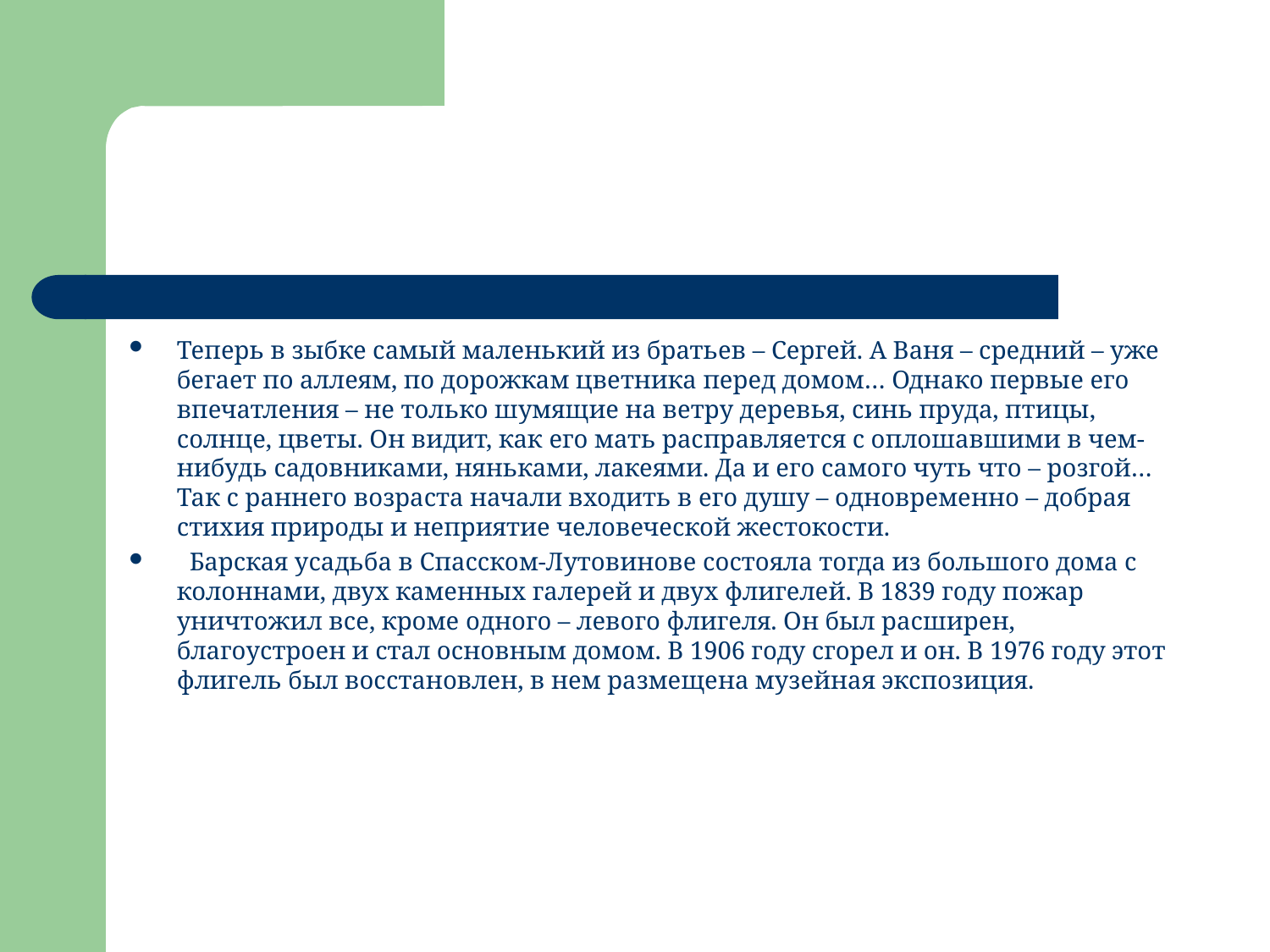

#
Теперь в зыбке самый маленький из братьев – Сергей. А Ваня – средний – уже бегает по аллеям, по дорожкам цветника перед домом… Однако первые его впечатления – не только шумящие на ветру деревья, синь пруда, птицы, солнце, цветы. Он видит, как его мать расправляется с оплошавшими в чем-нибудь садовниками, няньками, лакеями. Да и его самого чуть что – розгой… Так с раннего возраста начали входить в его душу – одновременно – добрая стихия природы и неприятие человеческой жестокости.
  Барская усадьба в Спасском-Лутовинове состояла тогда из большого дома с колоннами, двух каменных галерей и двух флигелей. В 1839 году пожар уничтожил все, кроме одного – левого флигеля. Он был расширен, благоустроен и стал основным домом. В 1906 году сгорел и он. В 1976 году этот флигель был восстановлен, в нем размещена музейная экспозиция.